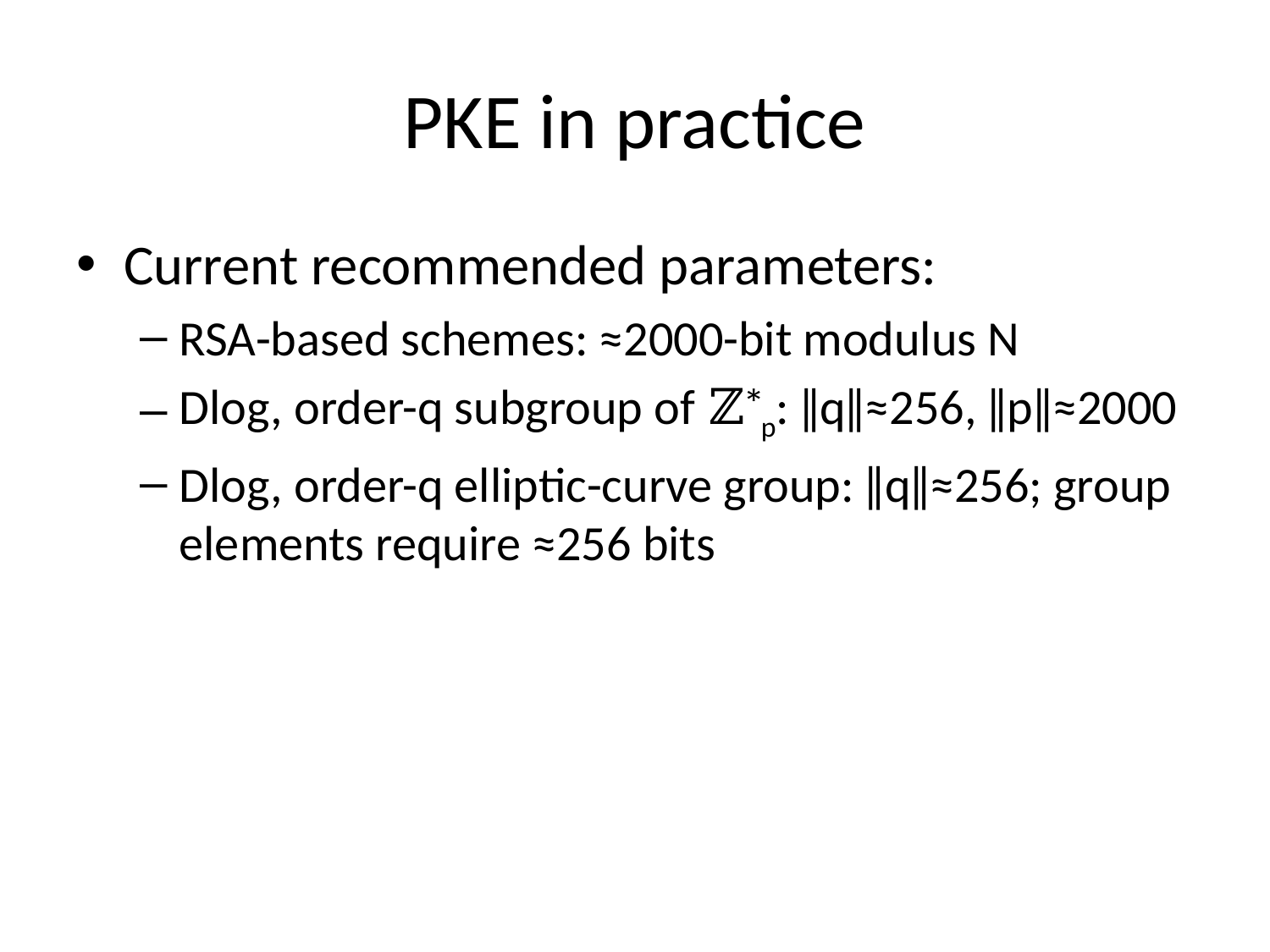

# PKE in practice
Current recommended parameters:
RSA-based schemes: ≈2000-bit modulus N
Dlog, order-q subgroup of ℤ*p: ǁqǁ≈256, ǁpǁ≈2000
Dlog, order-q elliptic-curve group: ǁqǁ≈256; group elements require ≈256 bits